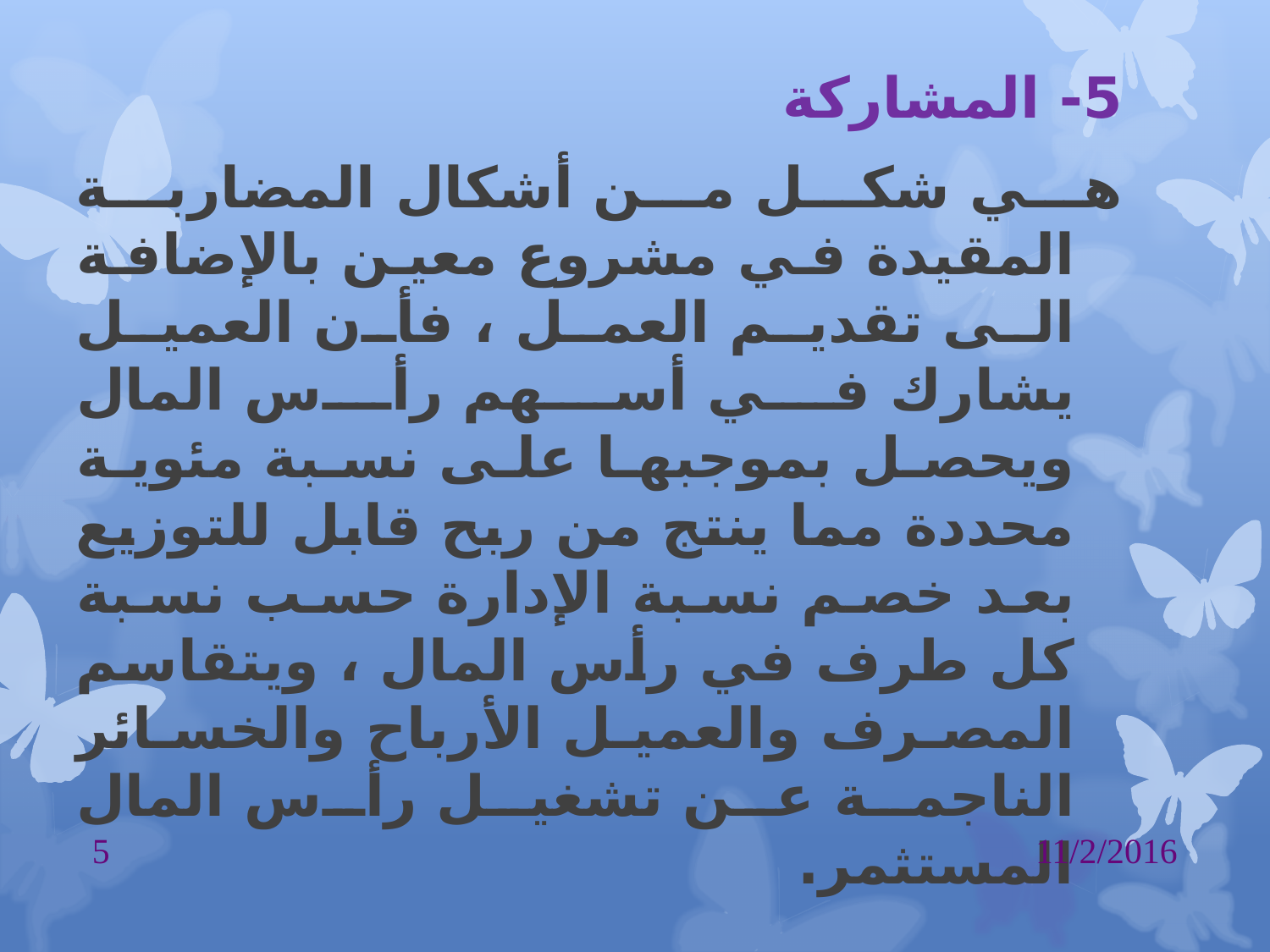

5- المشاركة
هي شكل من أشكال المضاربة المقيدة في مشروع معين بالإضافة الى تقديم العمل ، فأن العميل يشارك في أسهم رأس المال ويحصل بموجبها على نسبة مئوية محددة مما ينتج من ربح قابل للتوزيع بعد خصم نسبة الإدارة حسب نسبة كل طرف في رأس المال ، ويتقاسم المصرف والعميل الأرباح والخسائر الناجمة عن تشغيل رأس المال المستثمر.
5
11/2/2016